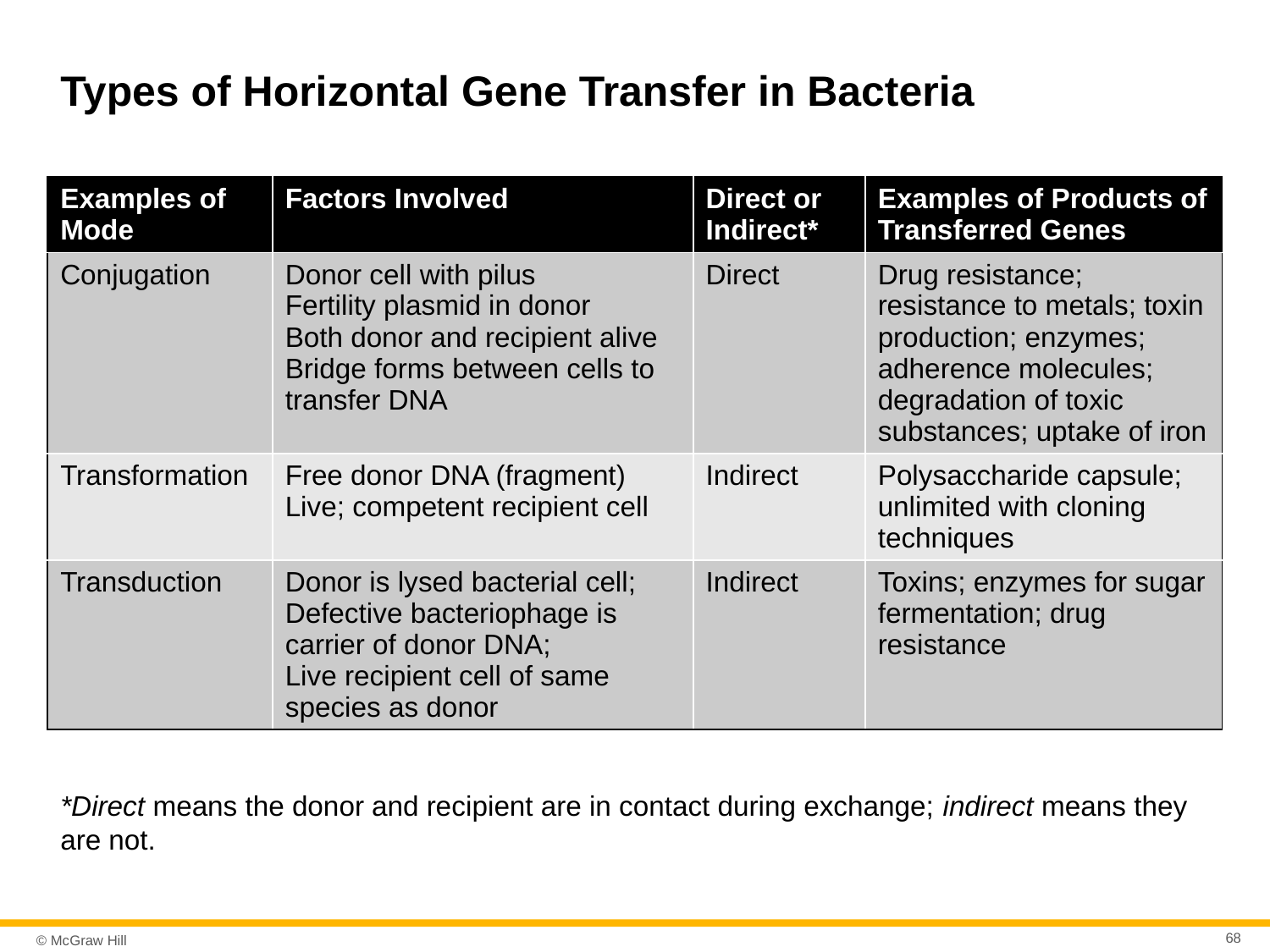

# Types of Horizontal Gene Transfer in Bacteria
| Examples of Mode | Factors Involved | Direct or Indirect\* | Examples of Products of Transferred Genes |
| --- | --- | --- | --- |
| Conjugation | Donor cell with pilus Fertility plasmid in donor Both donor and recipient alive Bridge forms between cells to transfer DNA | Direct | Drug resistance; resistance to metals; toxin production; enzymes; adherence molecules; degradation of toxic substances; uptake of iron |
| Transformation | Free donor DNA (fragment) Live; competent recipient cell | Indirect | Polysaccharide capsule; unlimited with cloning techniques |
| Transduction | Donor is lysed bacterial cell; Defective bacteriophage is carrier of donor DNA; Live recipient cell of same species as donor | Indirect | Toxins; enzymes for sugar fermentation; drug resistance |
*Direct means the donor and recipient are in contact during exchange; indirect means they are not.